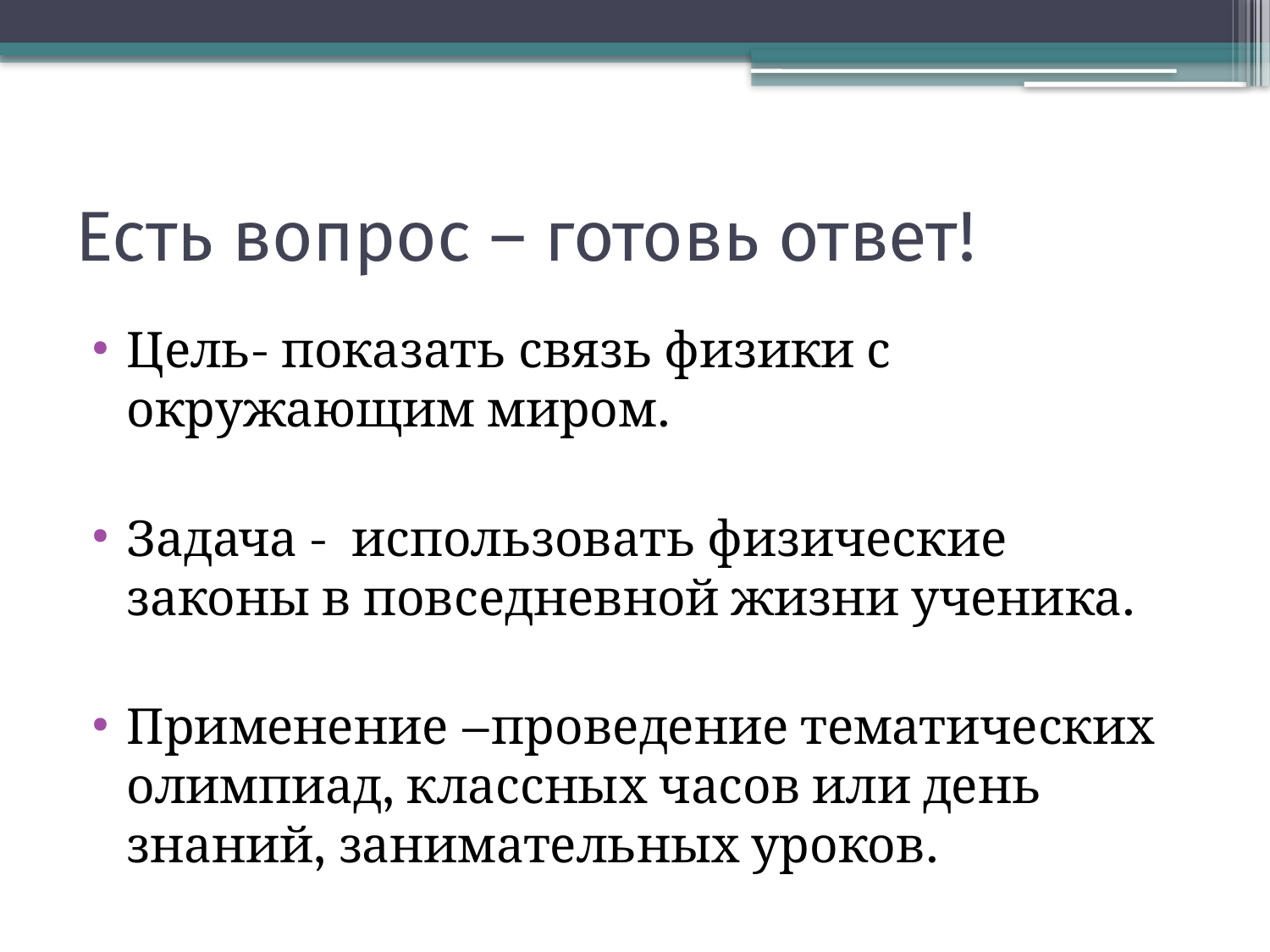

# Есть вопрос – готовь ответ!
Цель- показать связь физики с окружающим миром.

Задача -  использовать физические законы в повседневной жизни ученика.

Применение –проведение тематических олимпиад, классных часов или день знаний, занимательных уроков.